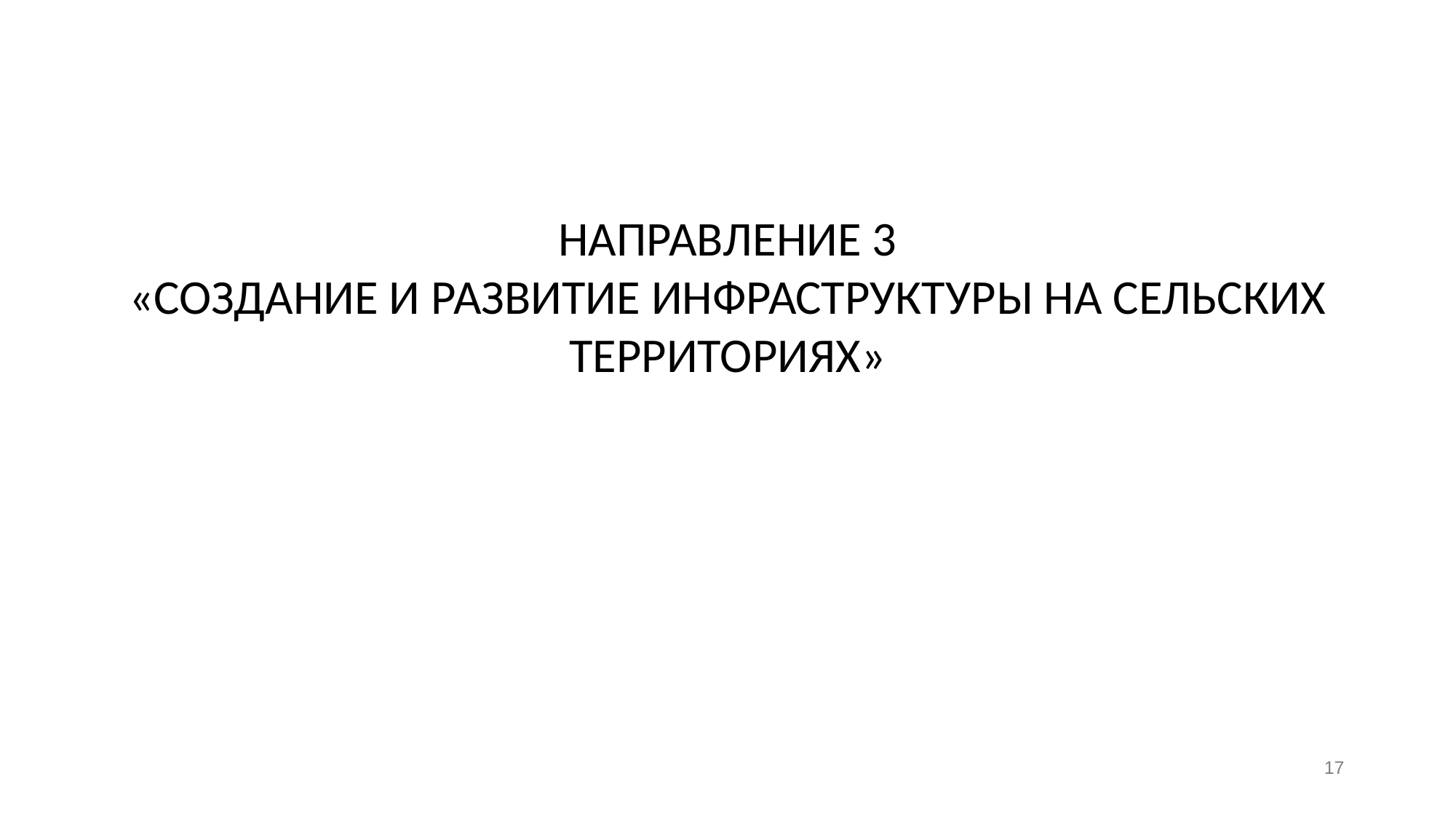

# НАПРАВЛЕНИЕ 3 «СОЗДАНИЕ И РАЗВИТИЕ ИНФРАСТРУКТУРЫ НА СЕЛЬСКИХ ТЕРРИТОРИЯХ»
17